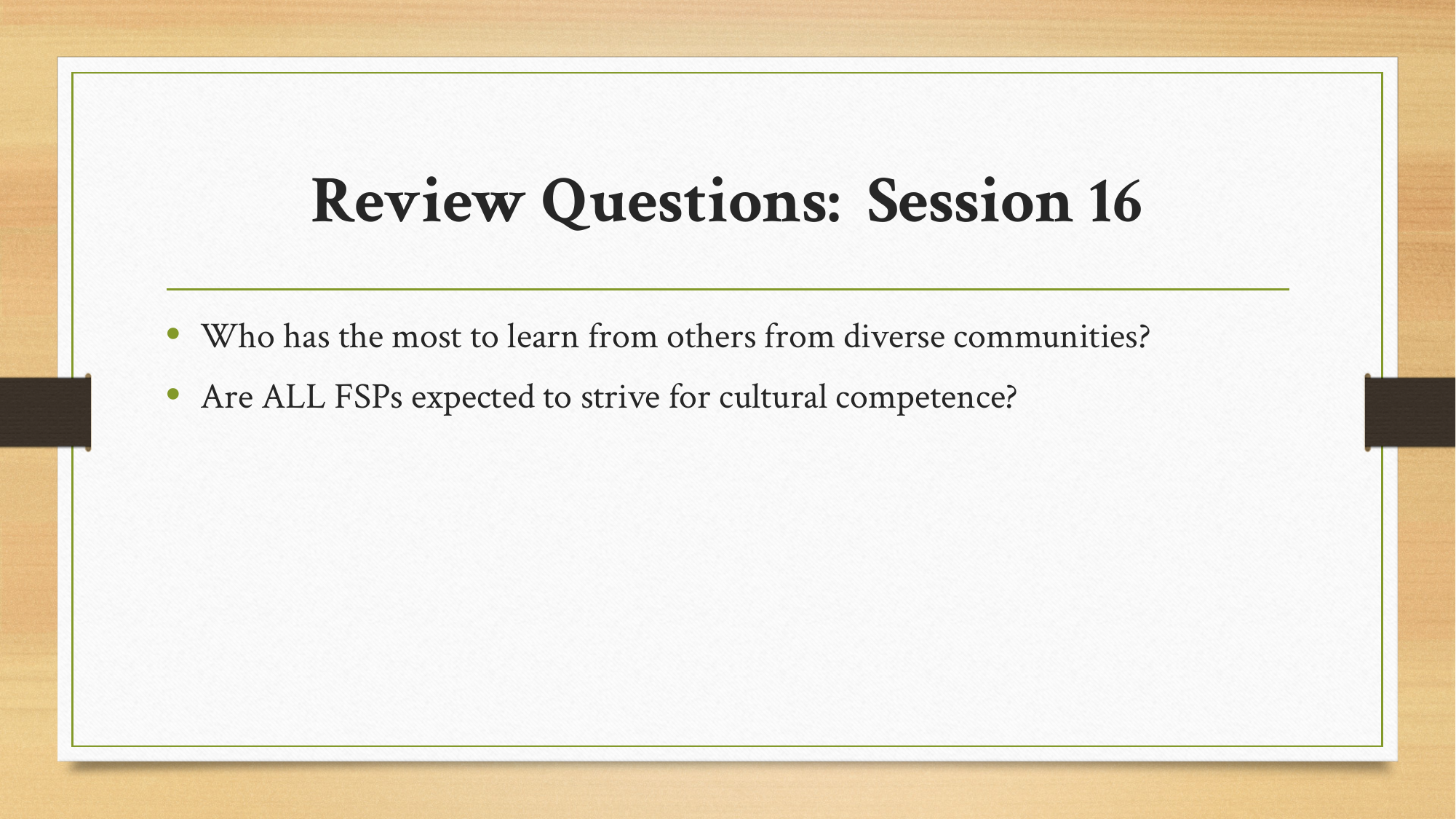

# Review Questions:  Session 16
Who has the most to learn from others from diverse communities?
Are ALL FSPs expected to strive for cultural competence?